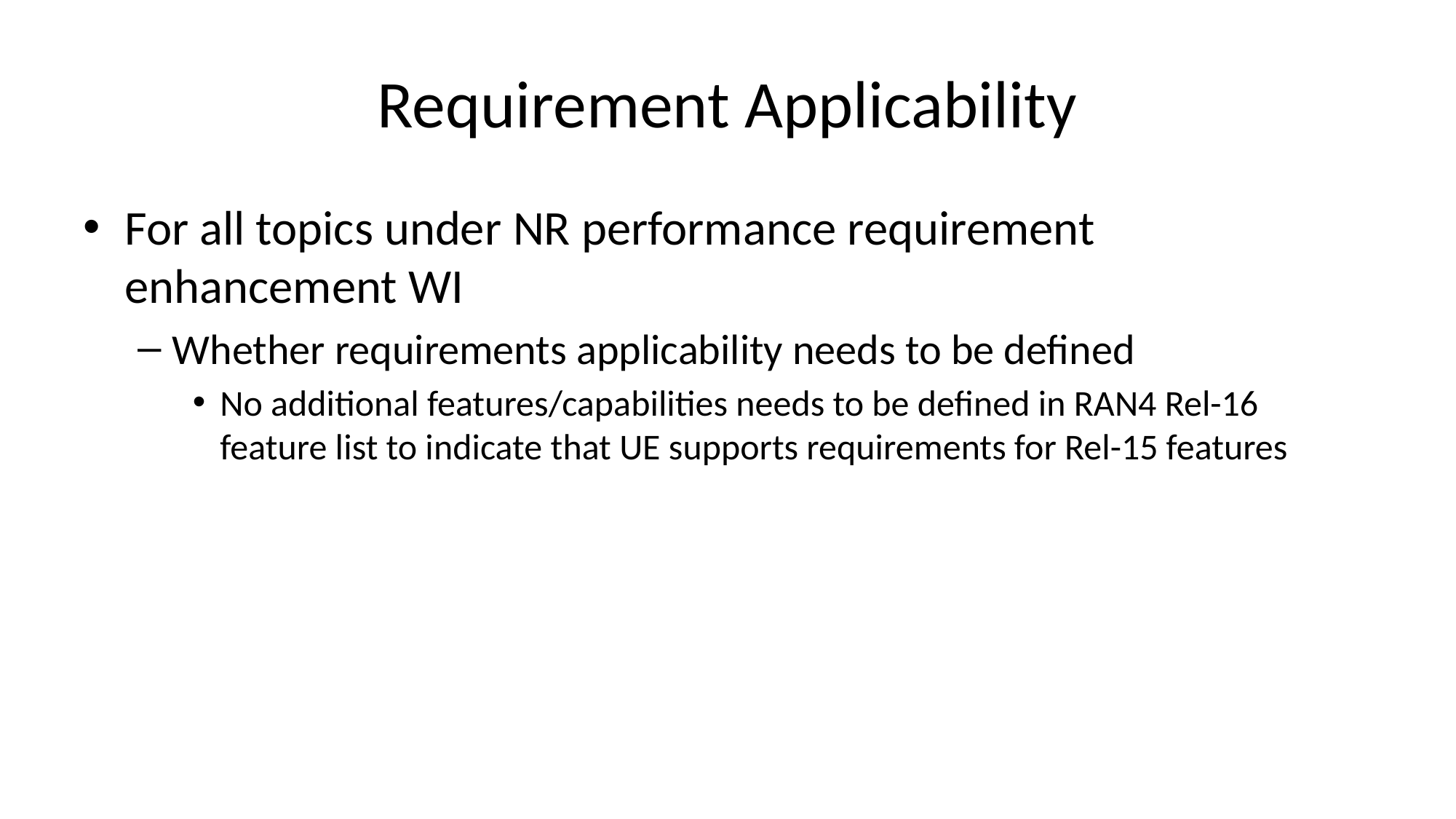

# Requirement Applicability
For all topics under NR performance requirement enhancement WI
Whether requirements applicability needs to be defined
No additional features/capabilities needs to be defined in RAN4 Rel-16 feature list to indicate that UE supports requirements for Rel-15 features